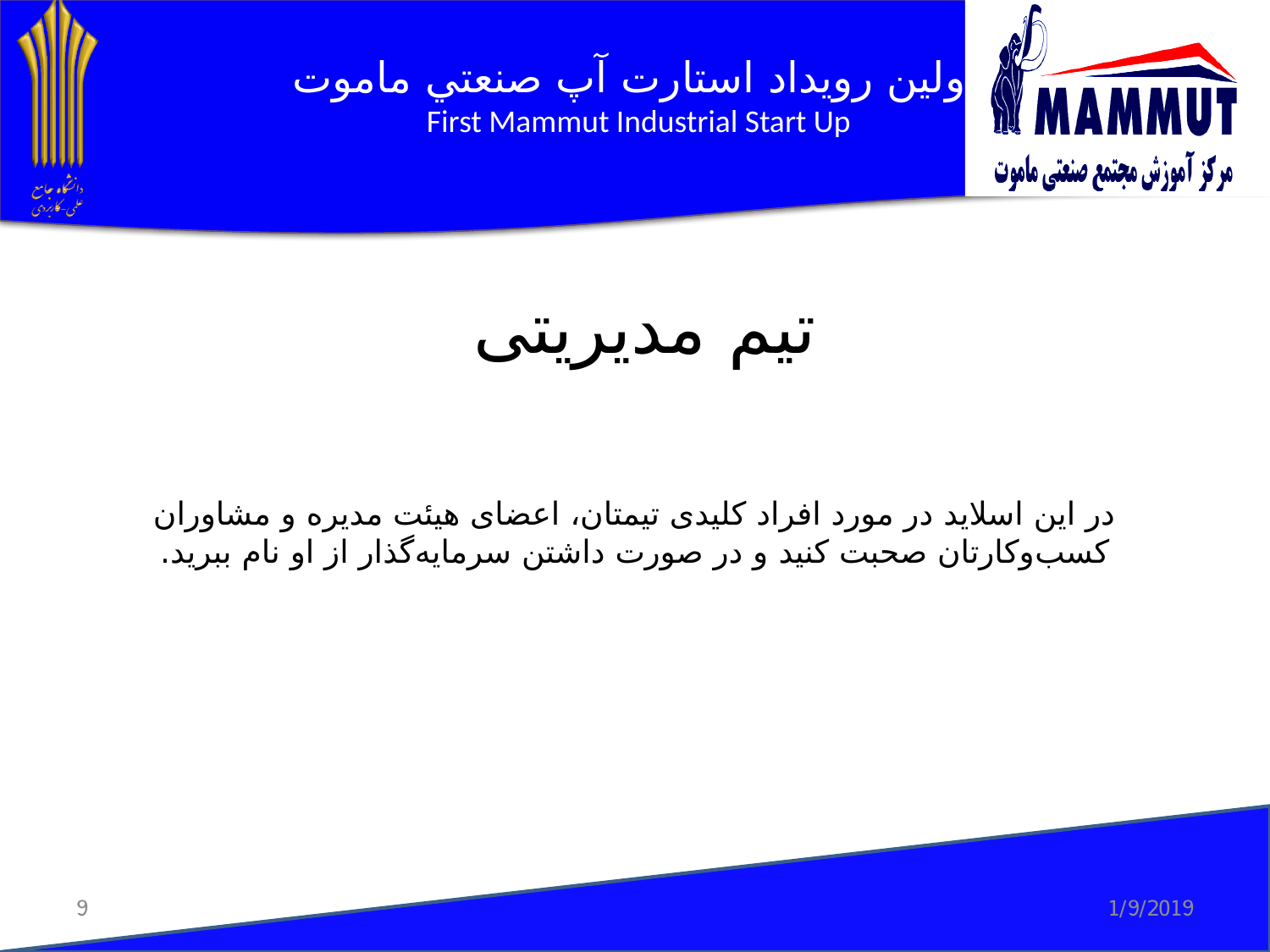

تیم مدیریتی
# در این اسلاید در مورد افراد کلیدی تیمتان، اعضای هیئت مدیره و مشاوران کسب‌وکارتان صحبت کنید و در صورت داشتن سرمایه‌گذار از او نام ببرید.
9
1/9/2019